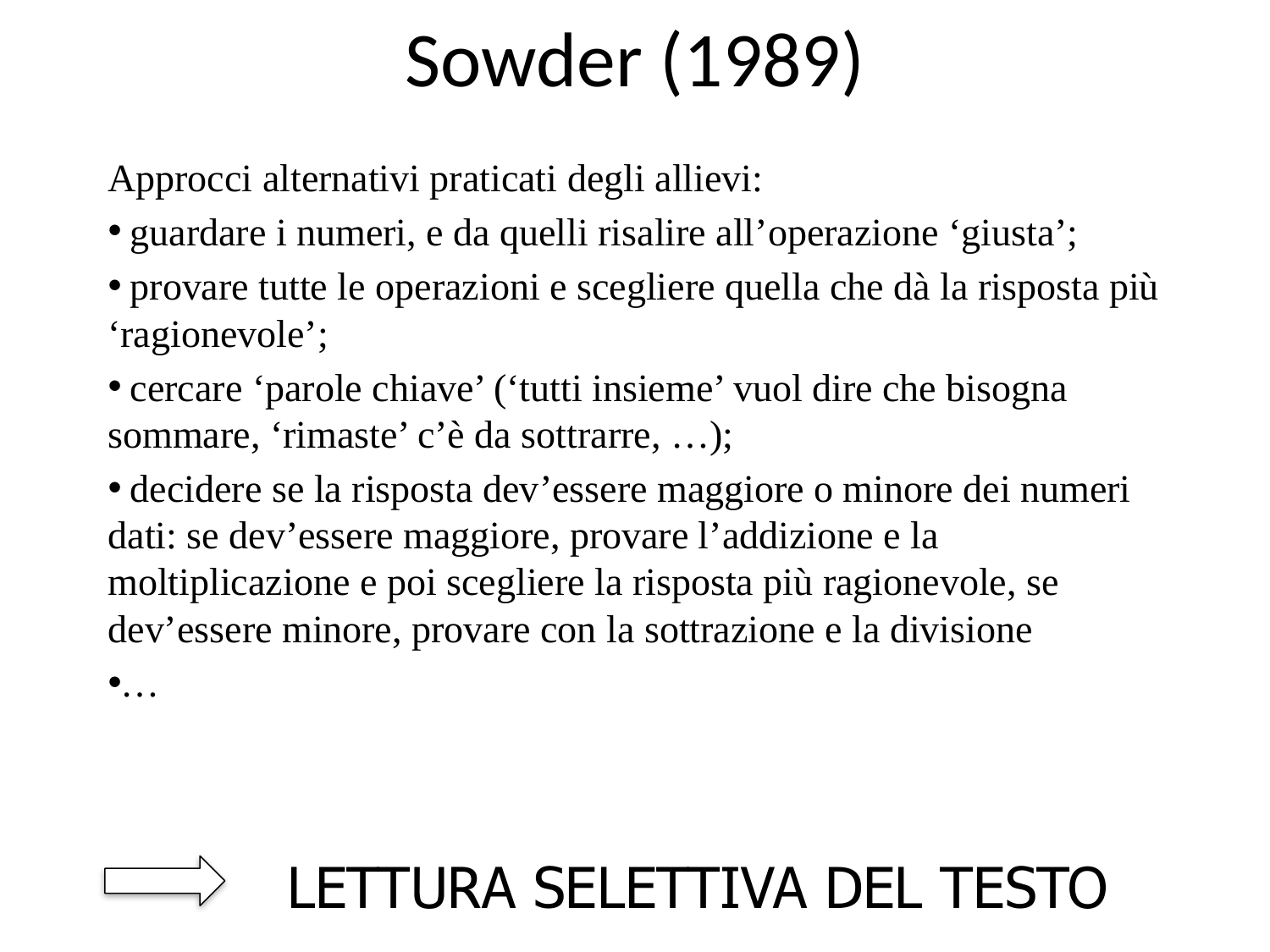

# Sowder (1989)
Approcci alternativi praticati degli allievi:
 guardare i numeri, e da quelli risalire all’operazione ‘giusta’;
 provare tutte le operazioni e scegliere quella che dà la risposta più ‘ragionevole’;
 cercare ‘parole chiave’ (‘tutti insieme’ vuol dire che bisogna sommare, ‘rimaste’ c’è da sottrarre, …);
 decidere se la risposta dev’essere maggiore o minore dei numeri dati: se dev’essere maggiore, provare l’addizione e la moltiplicazione e poi scegliere la risposta più ragionevole, se dev’essere minore, provare con la sottrazione e la divisione
…
LETTURA SELETTIVA DEL TESTO